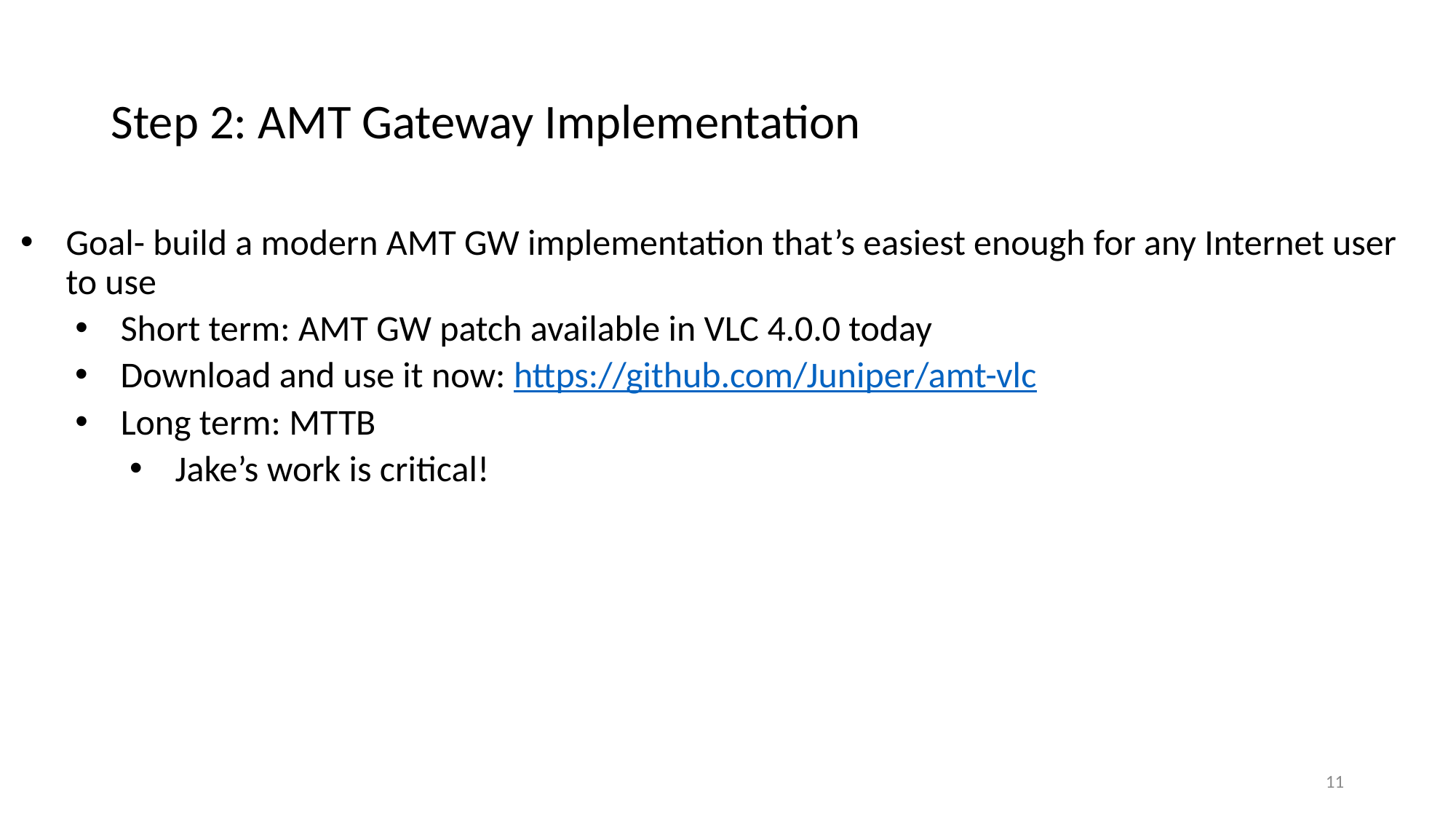

# Step 2: AMT Gateway Implementation
Goal- build a modern AMT GW implementation that’s easiest enough for any Internet user to use
Short term: AMT GW patch available in VLC 4.0.0 today
Download and use it now: https://github.com/Juniper/amt-vlc
Long term: MTTB
Jake’s work is critical!

11